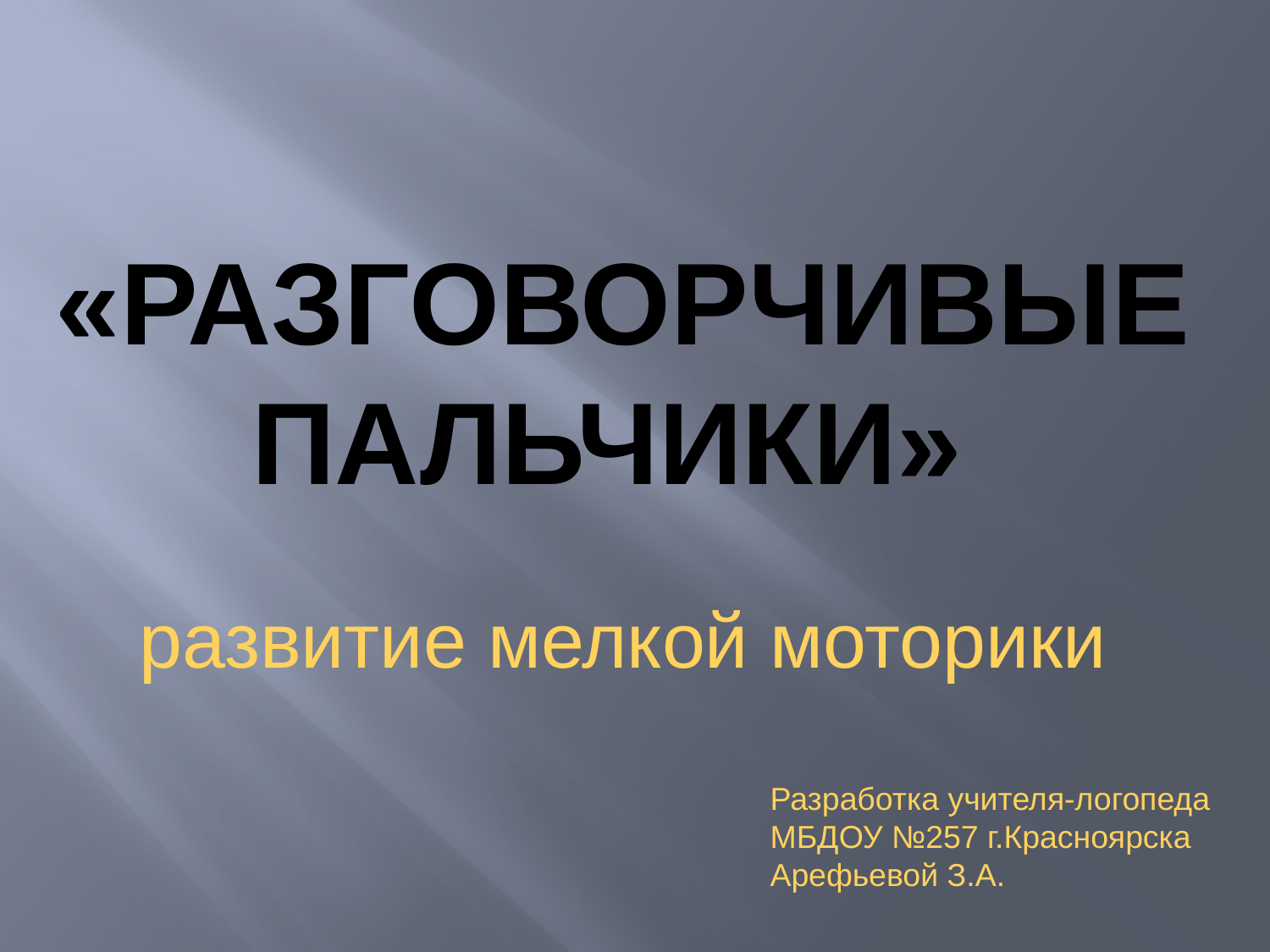

# «Разговорчивые пальчики»
развитие мелкой моторики
Разработка учителя-логопеда
МБДОУ №257 г.Красноярска
Арефьевой З.А.